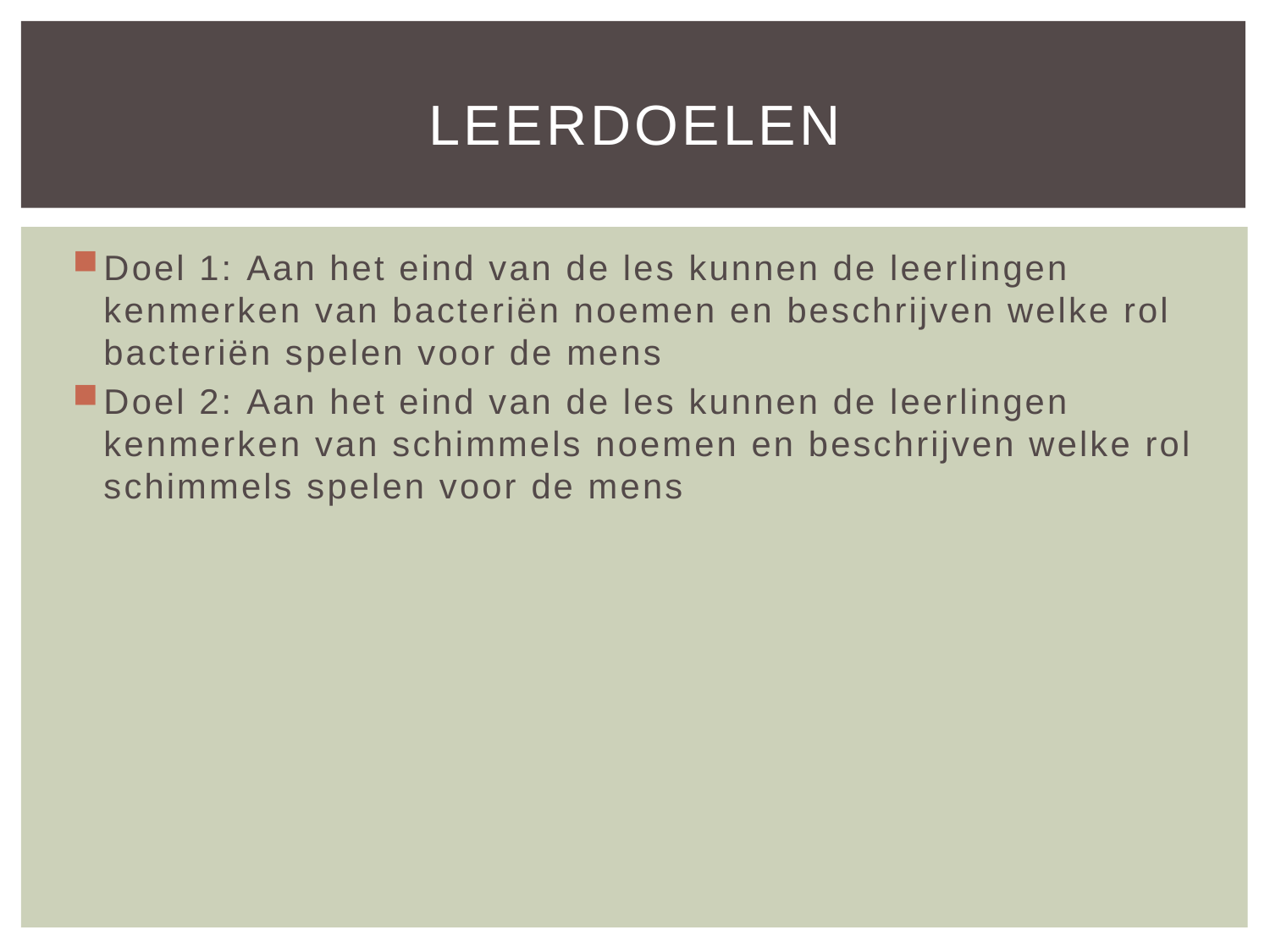

# Leerdoelen
Doel 1: Aan het eind van de les kunnen de leerlingen kenmerken van bacteriën noemen en beschrijven welke rol bacteriën spelen voor de mens
Doel 2: Aan het eind van de les kunnen de leerlingen kenmerken van schimmels noemen en beschrijven welke rol schimmels spelen voor de mens